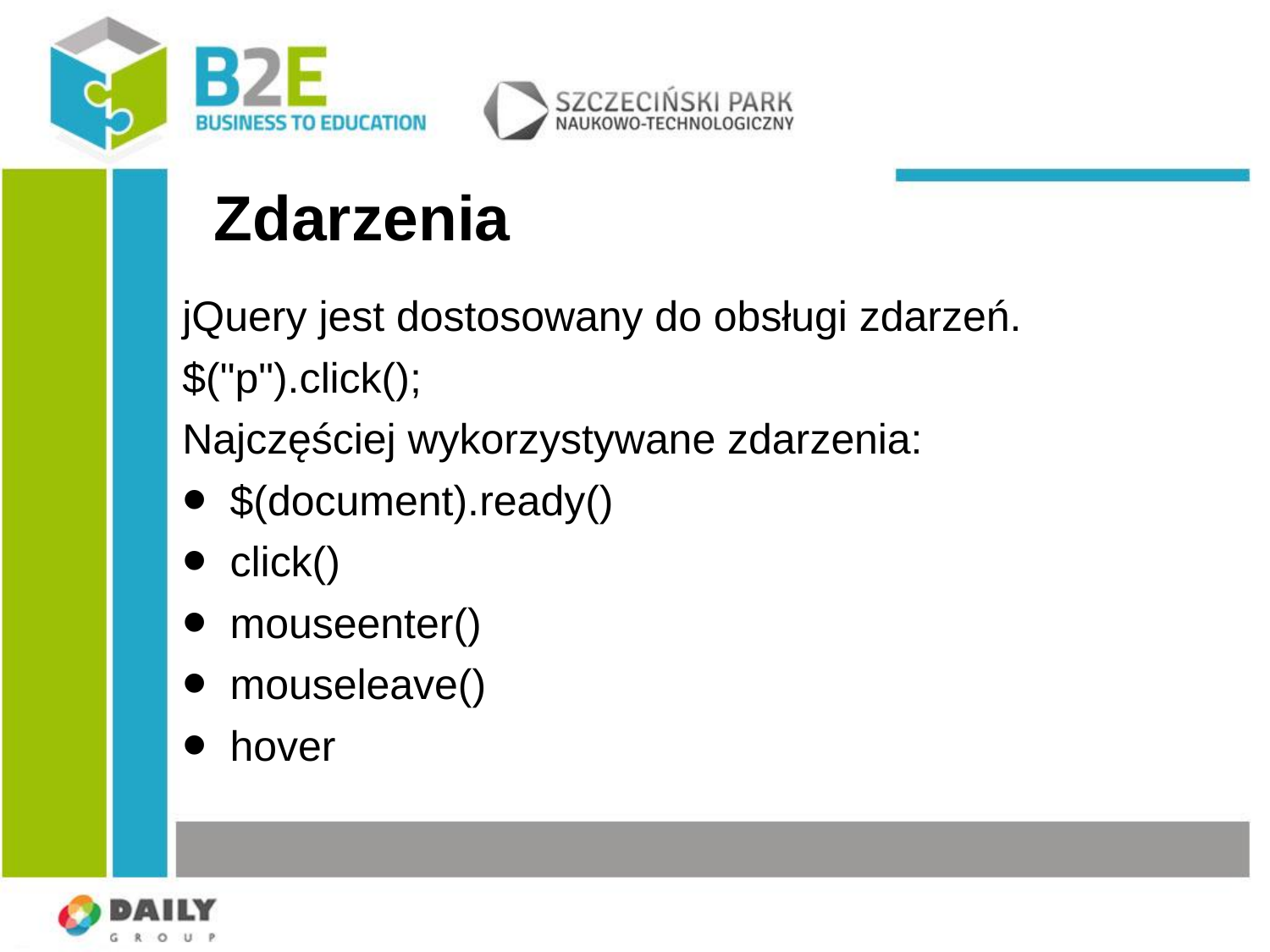

Zdarzenia
jQuery jest dostosowany do obsługi zdarzeń.
$("p").click();
Najczęściej wykorzystywane zdarzenia:
$(document).ready()
click()
mouseenter()
mouseleave()
hover